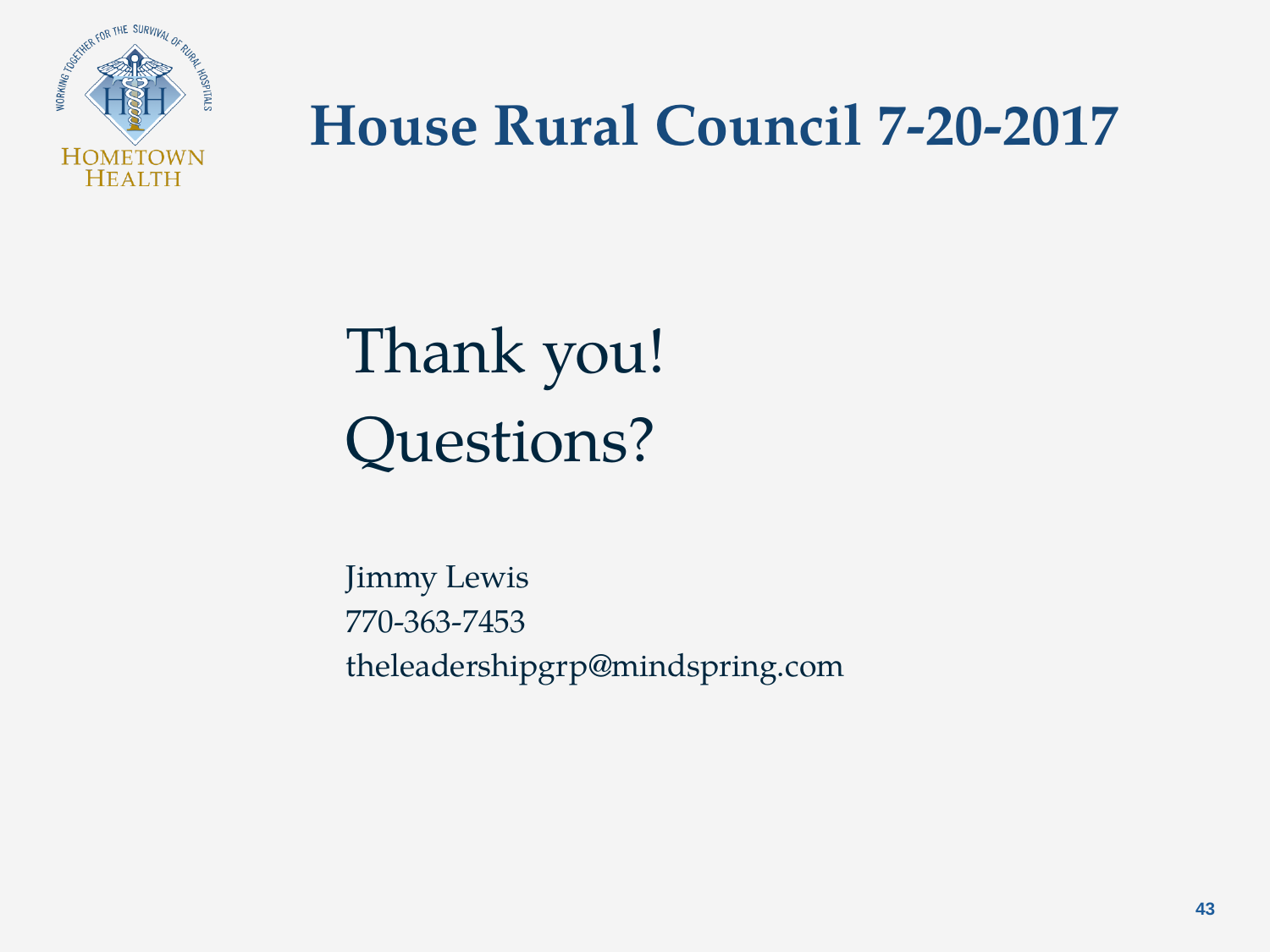

# House Rural Council 7-20-2017

Thank you!
Questions?

Jimmy Lewis
770-363-7453
theleadershipgrp@mindspring.com
43